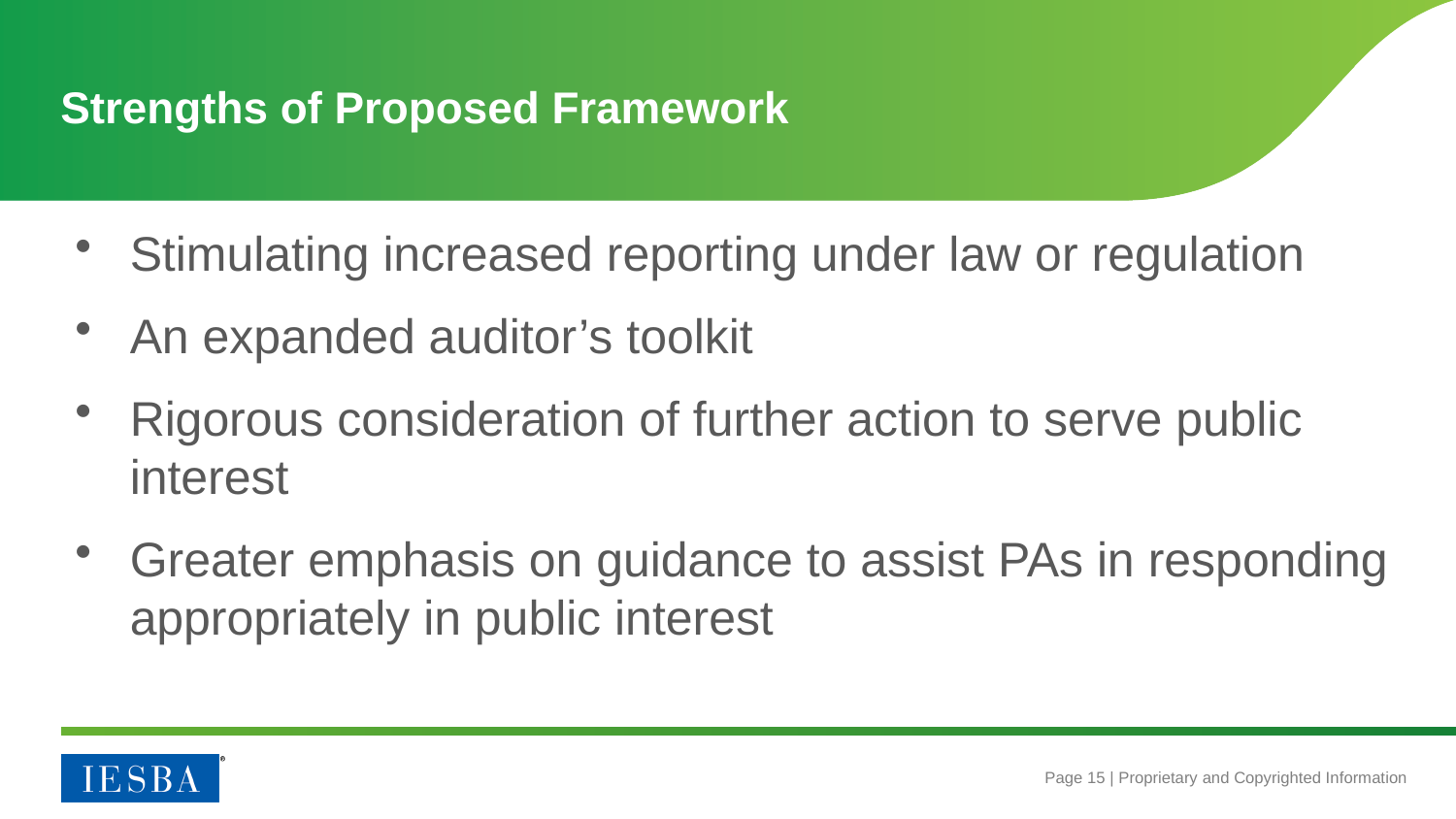

# Strengths of Proposed Framework
Stimulating increased reporting under law or regulation
An expanded auditor’s toolkit
Rigorous consideration of further action to serve public interest
Greater emphasis on guidance to assist PAs in responding appropriately in public interest